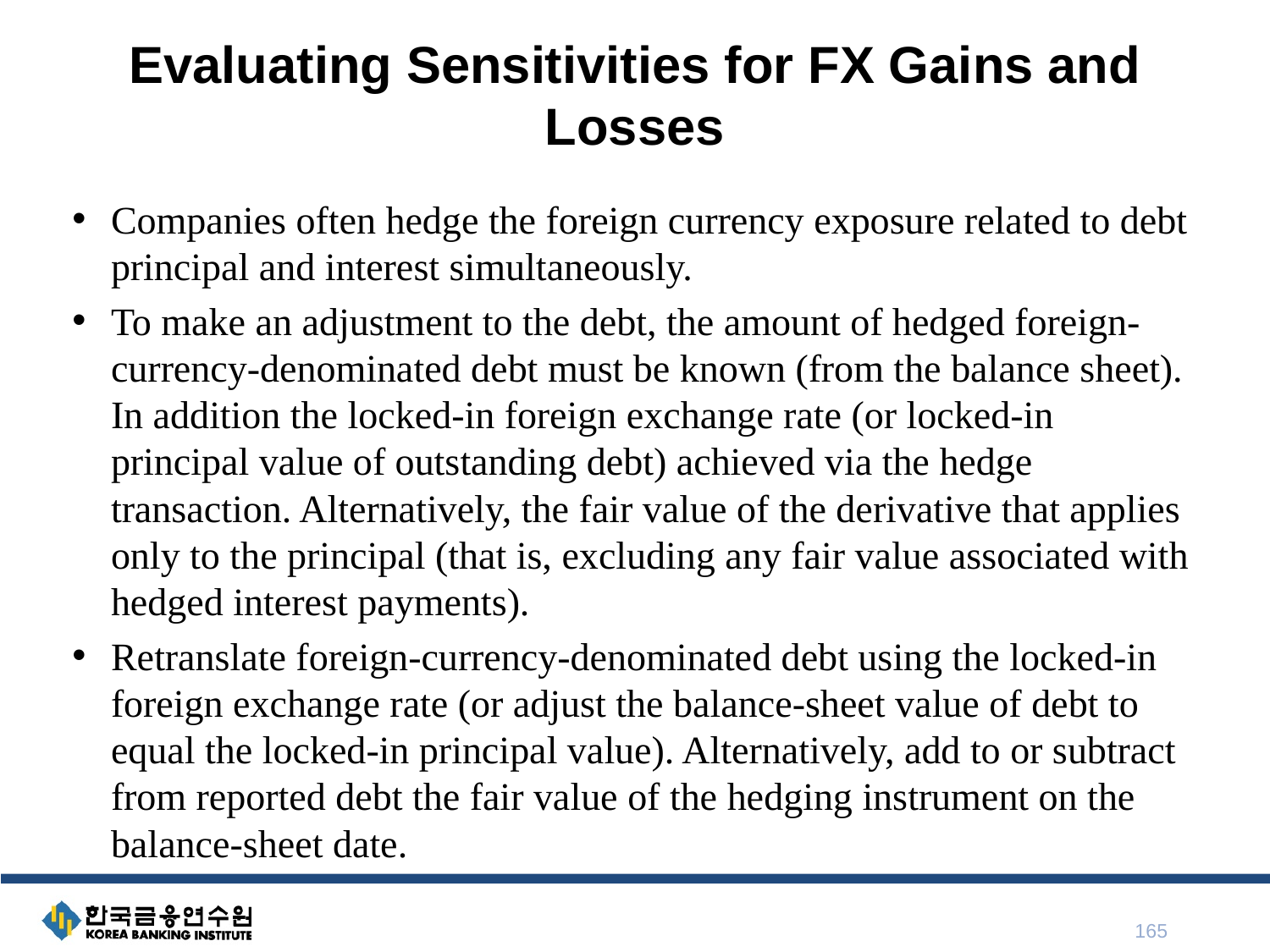

# Evaluating Sensitivities for FX Gains and Losses
Companies often hedge the foreign currency exposure related to debt principal and interest simultaneously.
To make an adjustment to the debt, the amount of hedged foreign-currency-denominated debt must be known (from the balance sheet). In addition the locked-in foreign exchange rate (or locked-in principal value of outstanding debt) achieved via the hedge transaction. Alternatively, the fair value of the derivative that applies only to the principal (that is, excluding any fair value associated with hedged interest payments).
Retranslate foreign-currency-denominated debt using the locked-in foreign exchange rate (or adjust the balance-sheet value of debt to equal the locked-in principal value). Alternatively, add to or subtract from reported debt the fair value of the hedging instrument on the balance-sheet date.

165